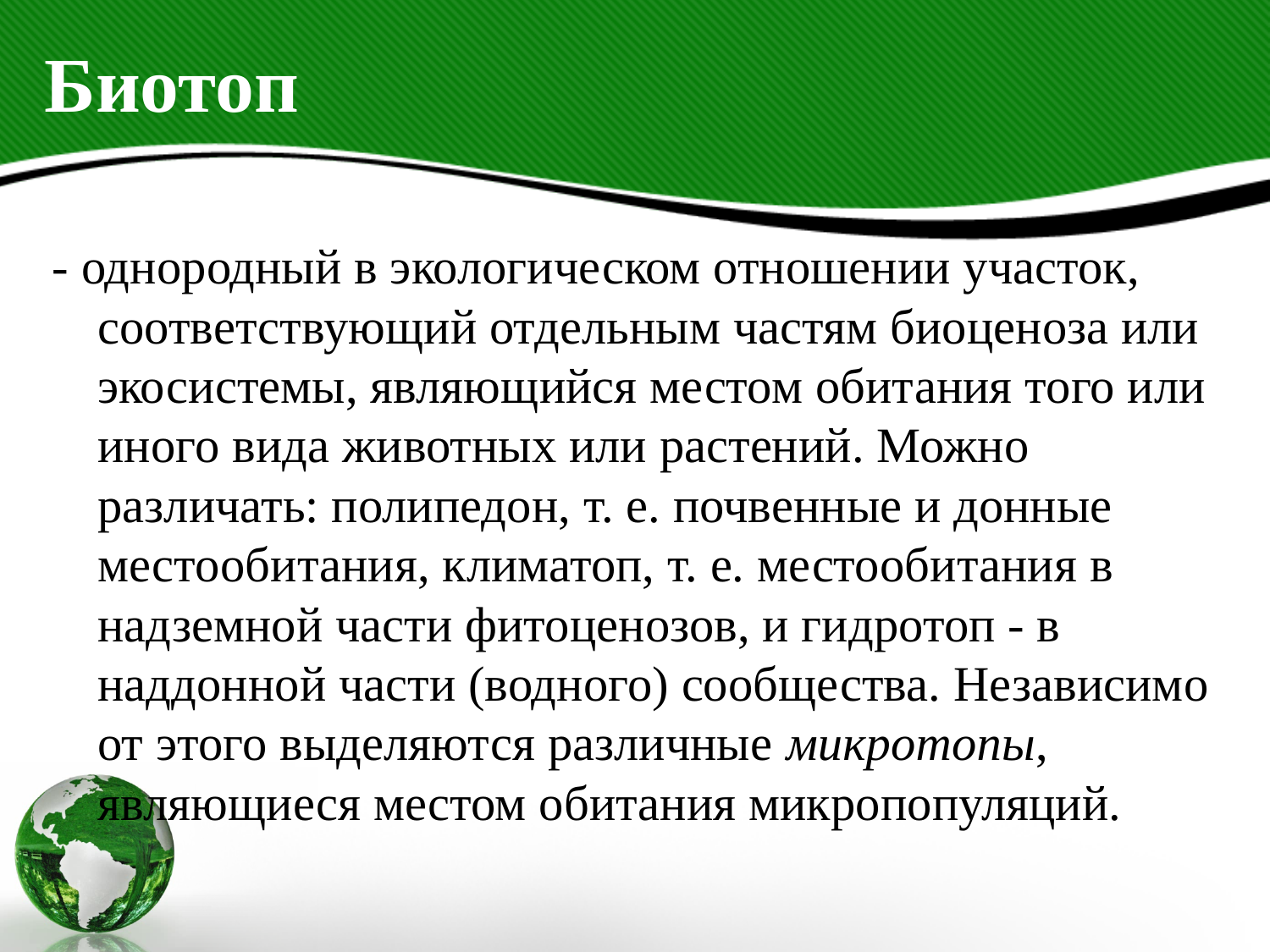

# Биотоп
- однородный в экологическом отношении участок, соответствующий отдельным частям биоценоза или экосистемы, являющийся местом обитания того или иного вида животных или растений. Можно различать: полипедон, т. е. почвенные и донные местообитания, климатоп, т. е. местообитания в надземной части фитоценозов, и гидротоп - в наддонной части (водного) сообщества. Независимо от этого выделяются различные микротопы, являющиеся местом обитания микропопуляций.